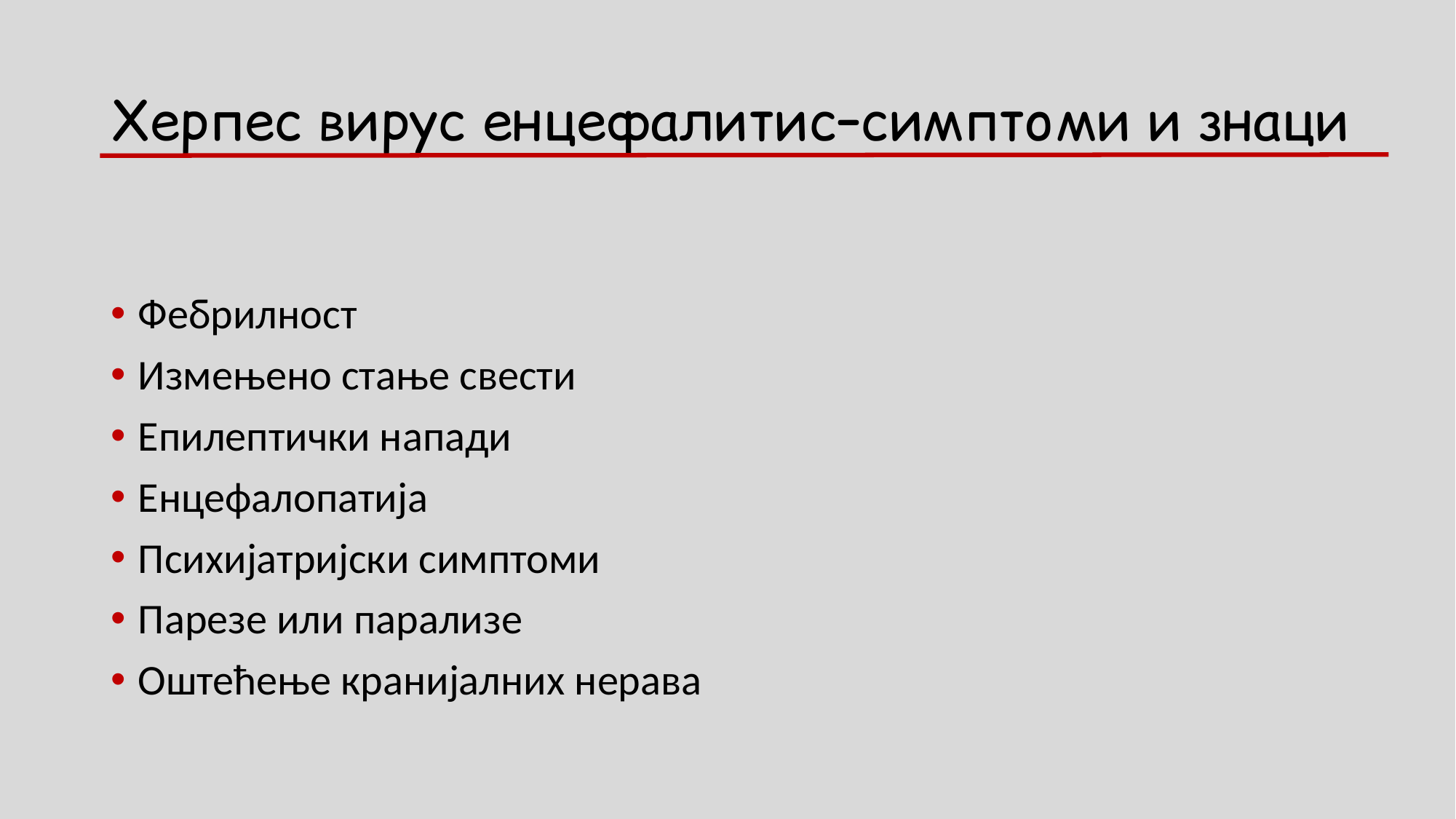

# Херпес вирус енцефалитис–симптоми и знаци
Фебрилност
Измењено стање свести
Епилептички напади
Енцефалопатија
Психијатријски симптоми
Парезе или парализе
Оштећење кранијалних нерава